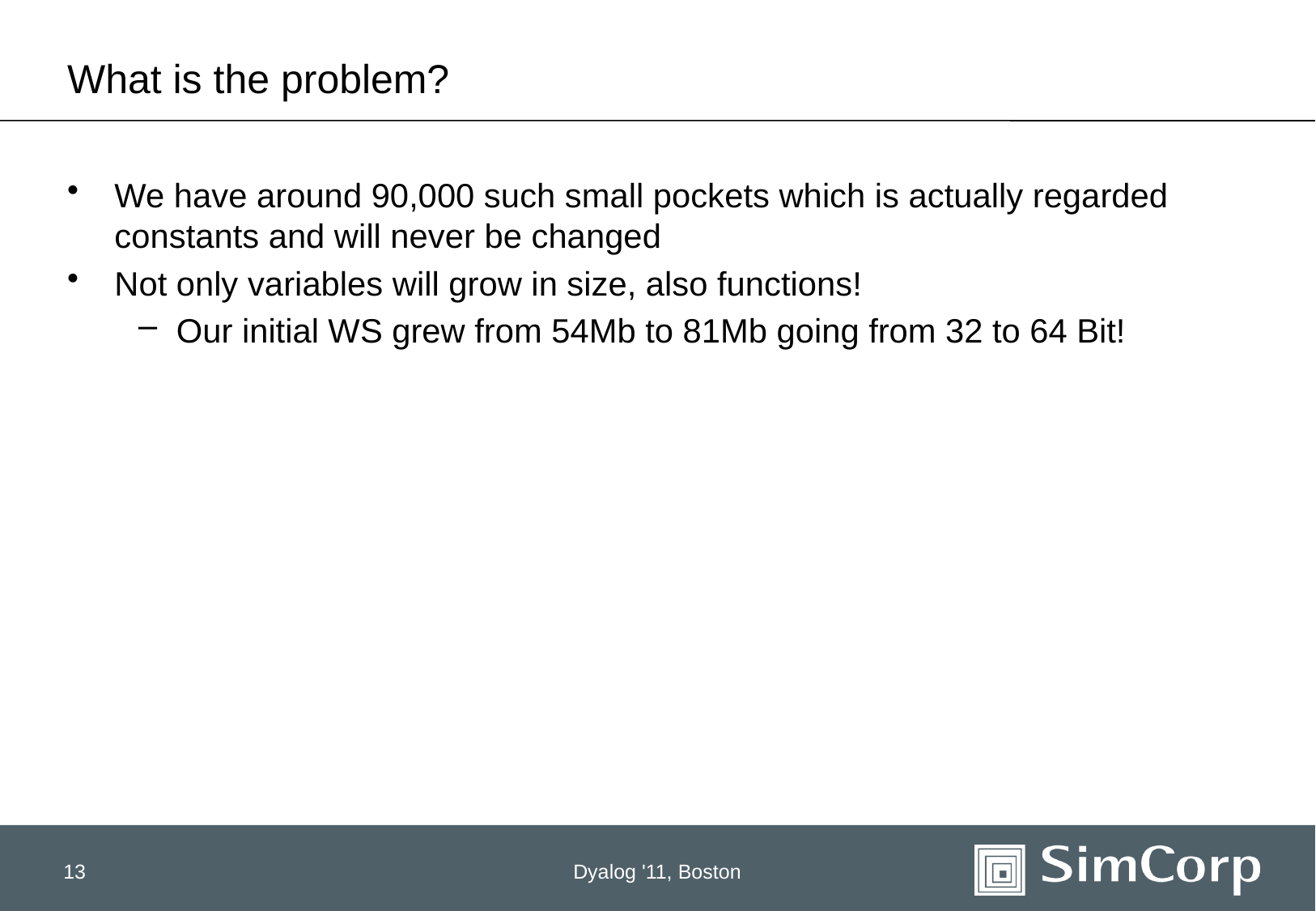

# What is the problem?
We have around 90,000 such small pockets which is actually regarded constants and will never be changed
Not only variables will grow in size, also functions!
Our initial WS grew from 54Mb to 81Mb going from 32 to 64 Bit!
13
Dyalog '11, Boston